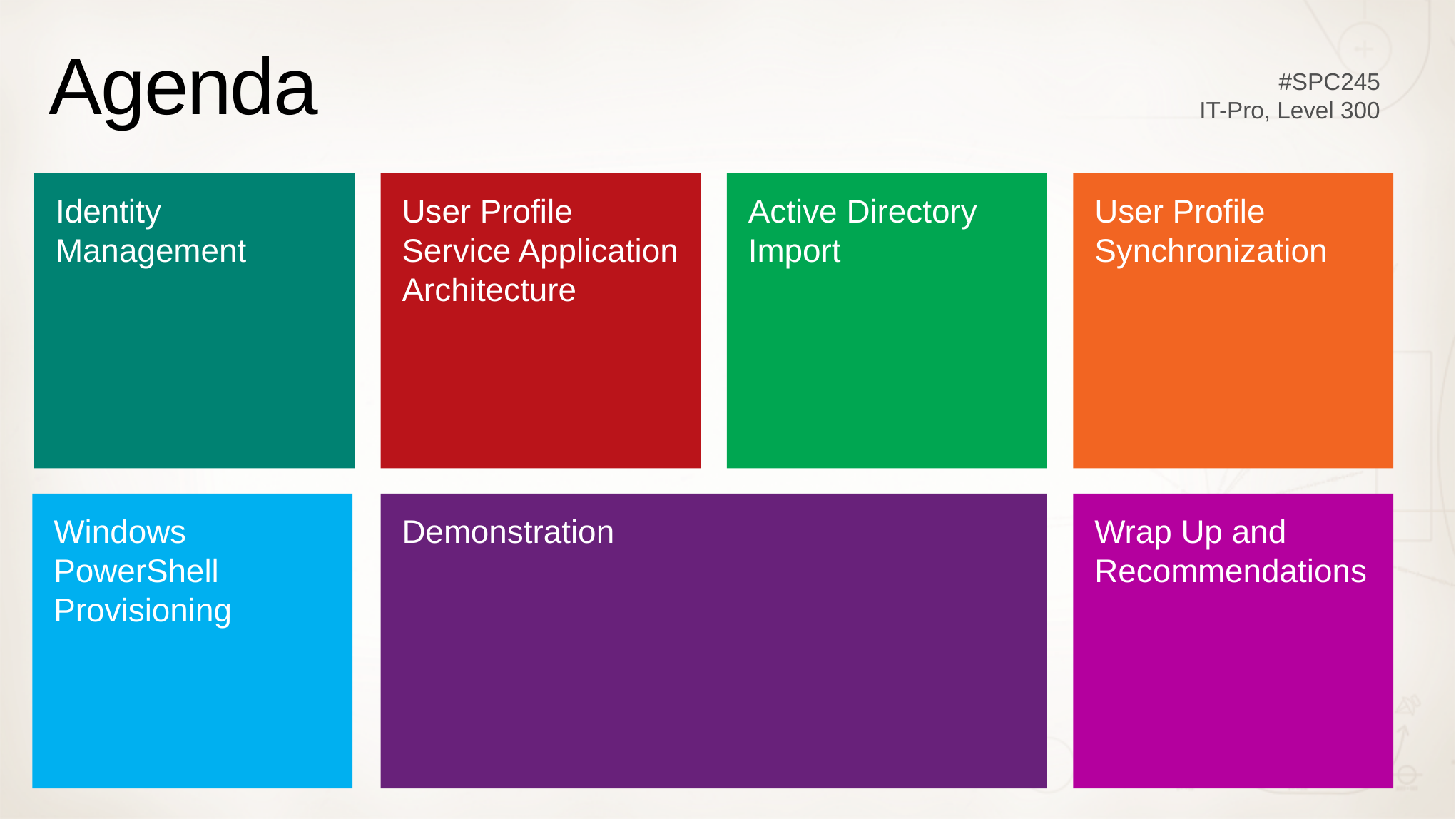

# Agenda
#SPC245
IT-Pro, Level 300
Identity Management

User Profile Service Application Architecture

Active Directory Import
User Profile Synchronization
Windows PowerShell Provisioning

Demonstration

Wrap Up and Recommendations